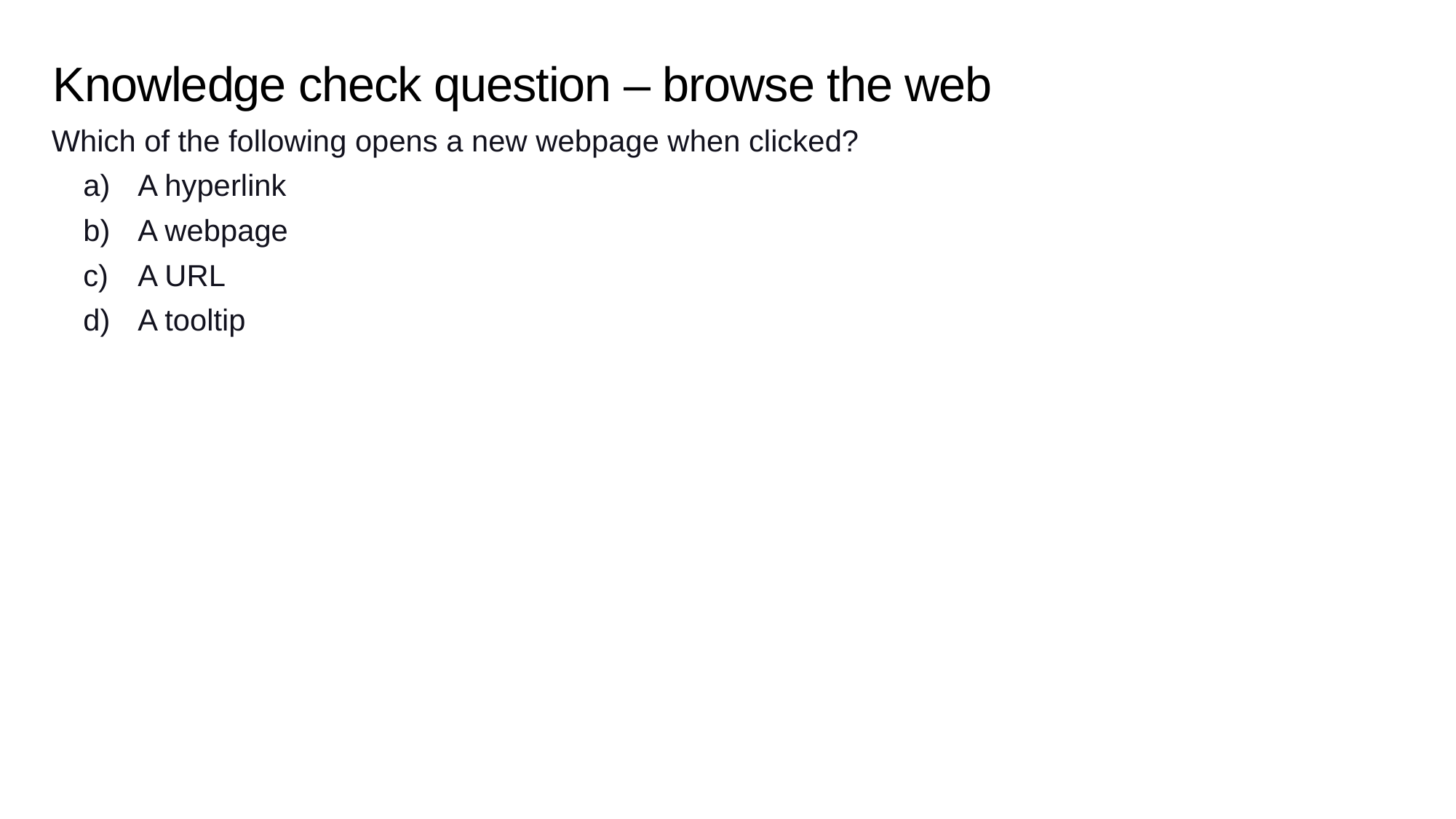

# Knowledge check question – browse the web
Which of the following opens a new webpage when clicked?
A hyperlink
A webpage
A URL
A tooltip